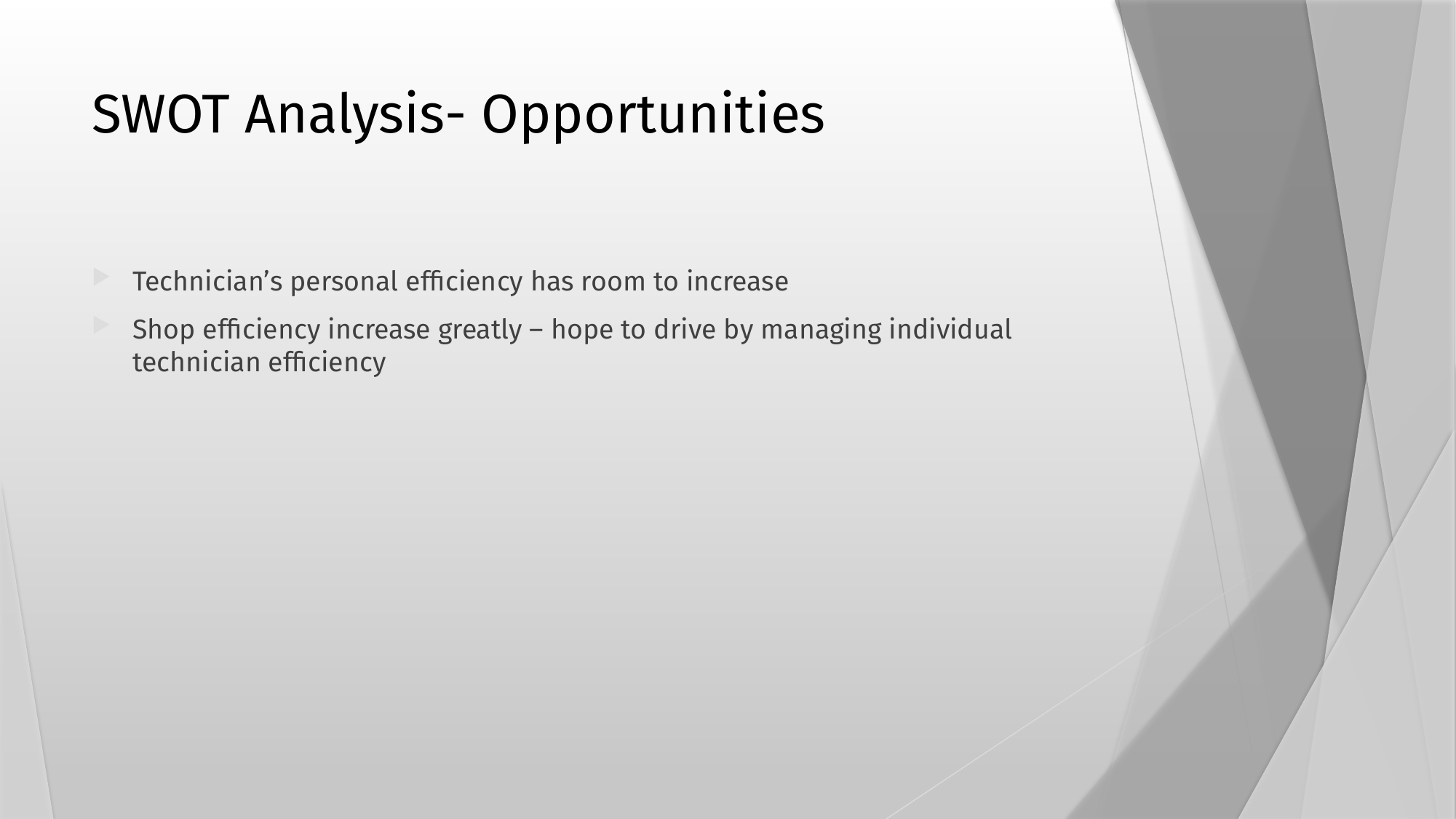

# SWOT Analysis- Opportunities
Technician’s personal efficiency has room to increase
Shop efficiency increase greatly – hope to drive by managing individual technician efficiency